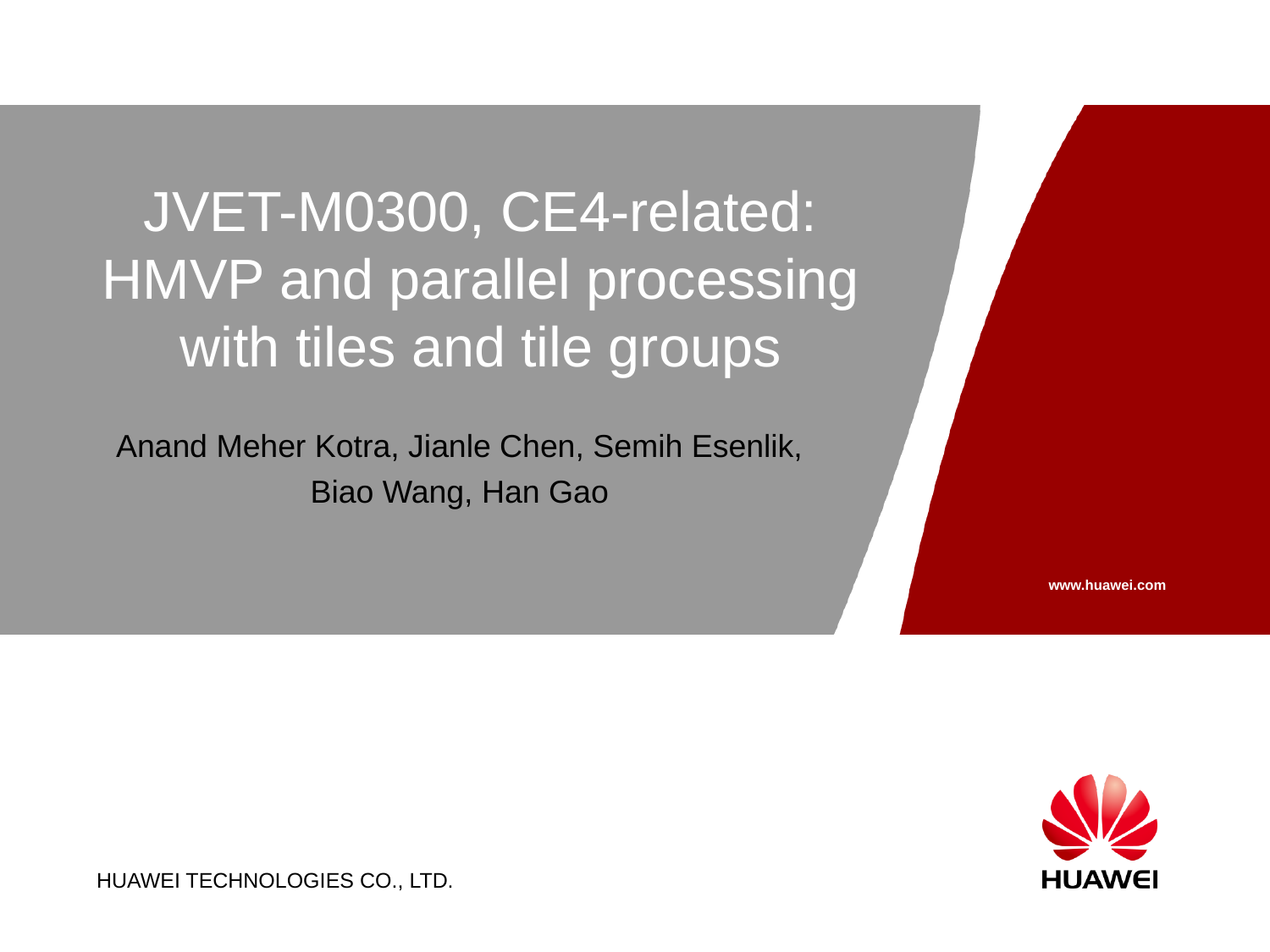

# JVET-M0300, CE4-related: HMVP and parallel processing with tiles and tile groups
Anand Meher Kotra, Jianle Chen, Semih Esenlik, Biao Wang, Han Gao